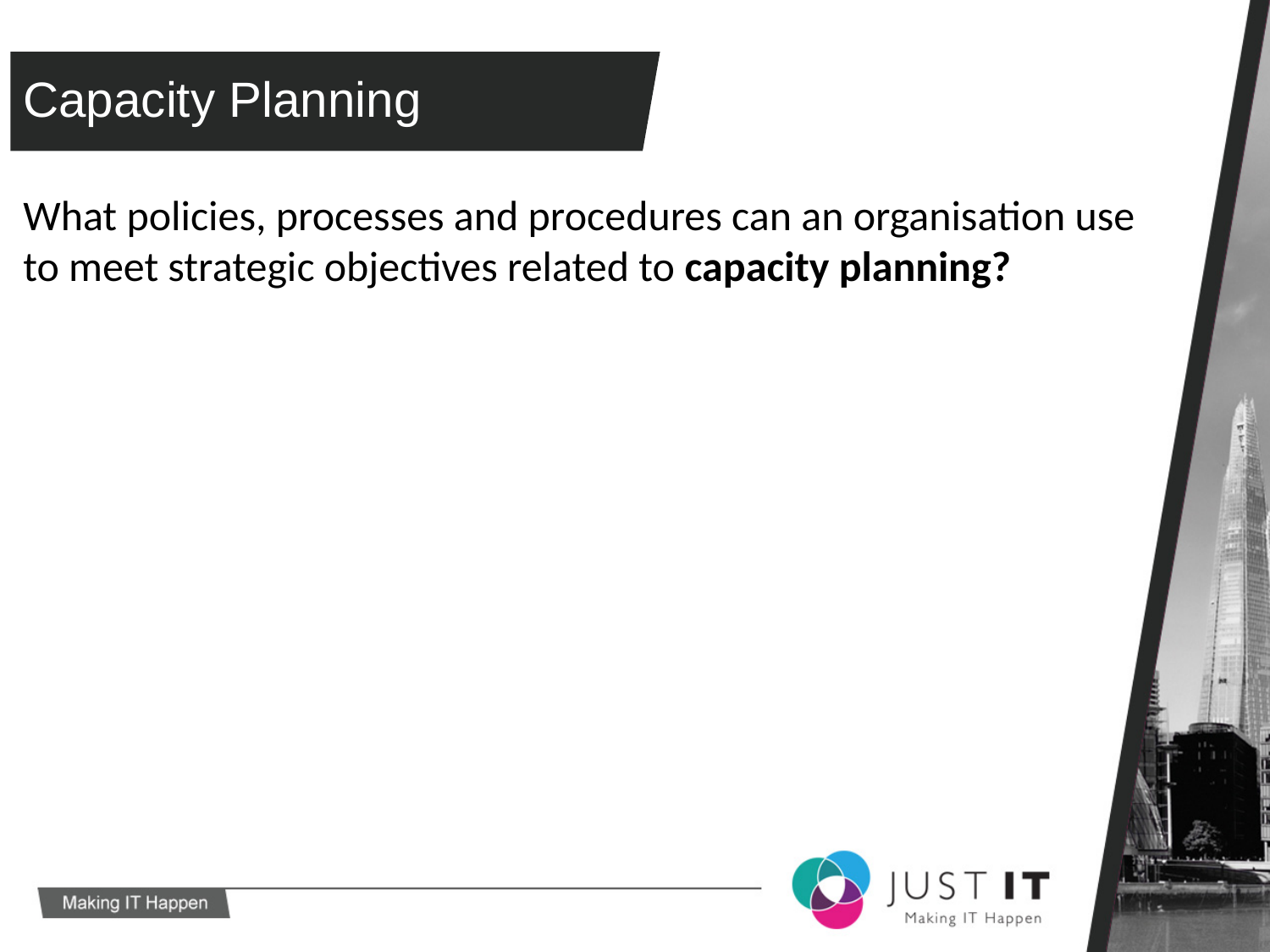

# Capacity Planning

What policies, processes and procedures can an organisation use to meet strategic objectives related to capacity planning?